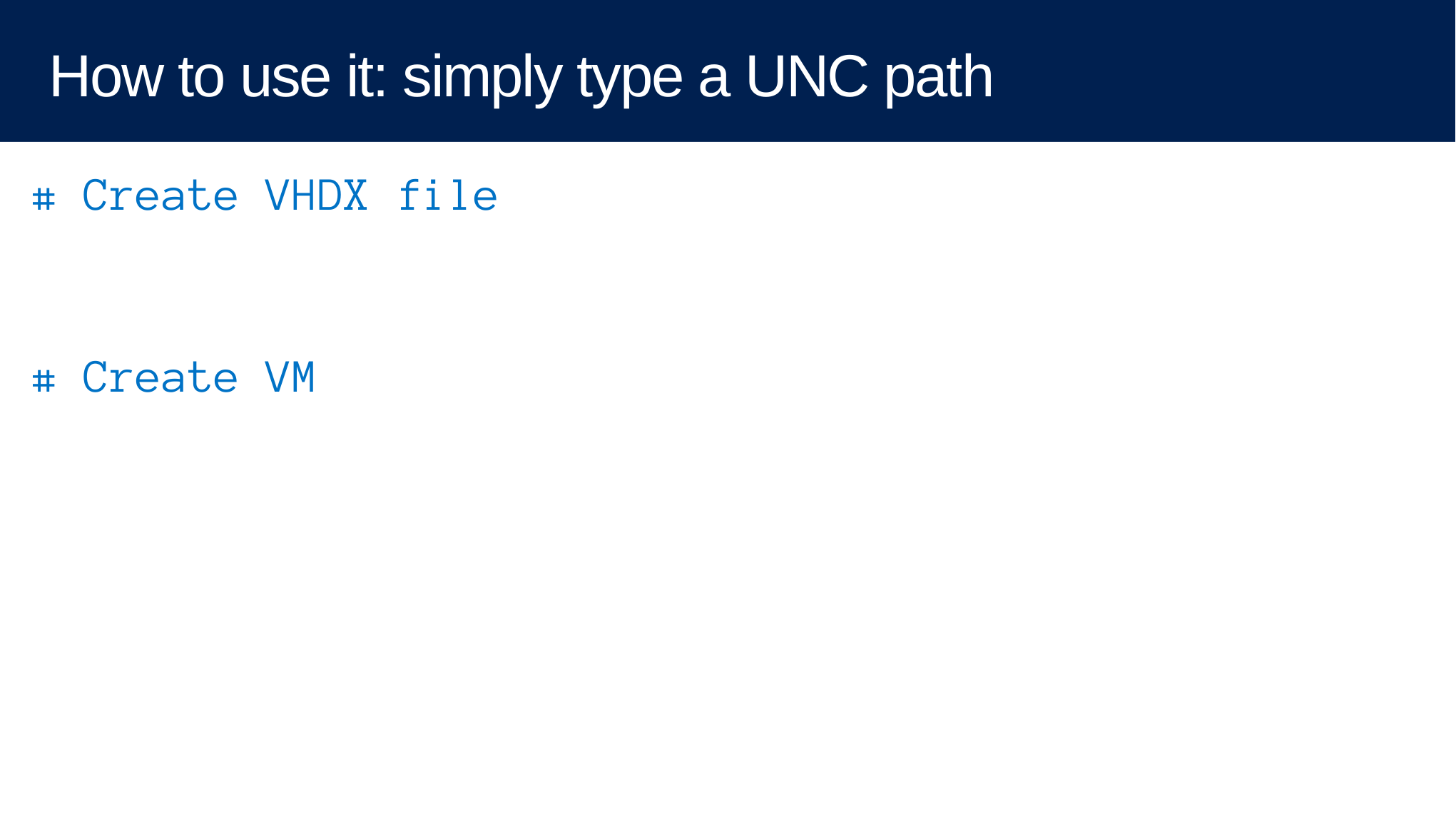

# How to use it: simply type a UNC path
# Create VHDX file
New-VHD -Path \\FS\SH\VM1.VHDX -SizeBytes 100GB

# Create VM
New-VM -Name VM1 -Memory 4GB `
	-Path \\FS\SH -VHDPath \\FS\SH\VM1.VHDX